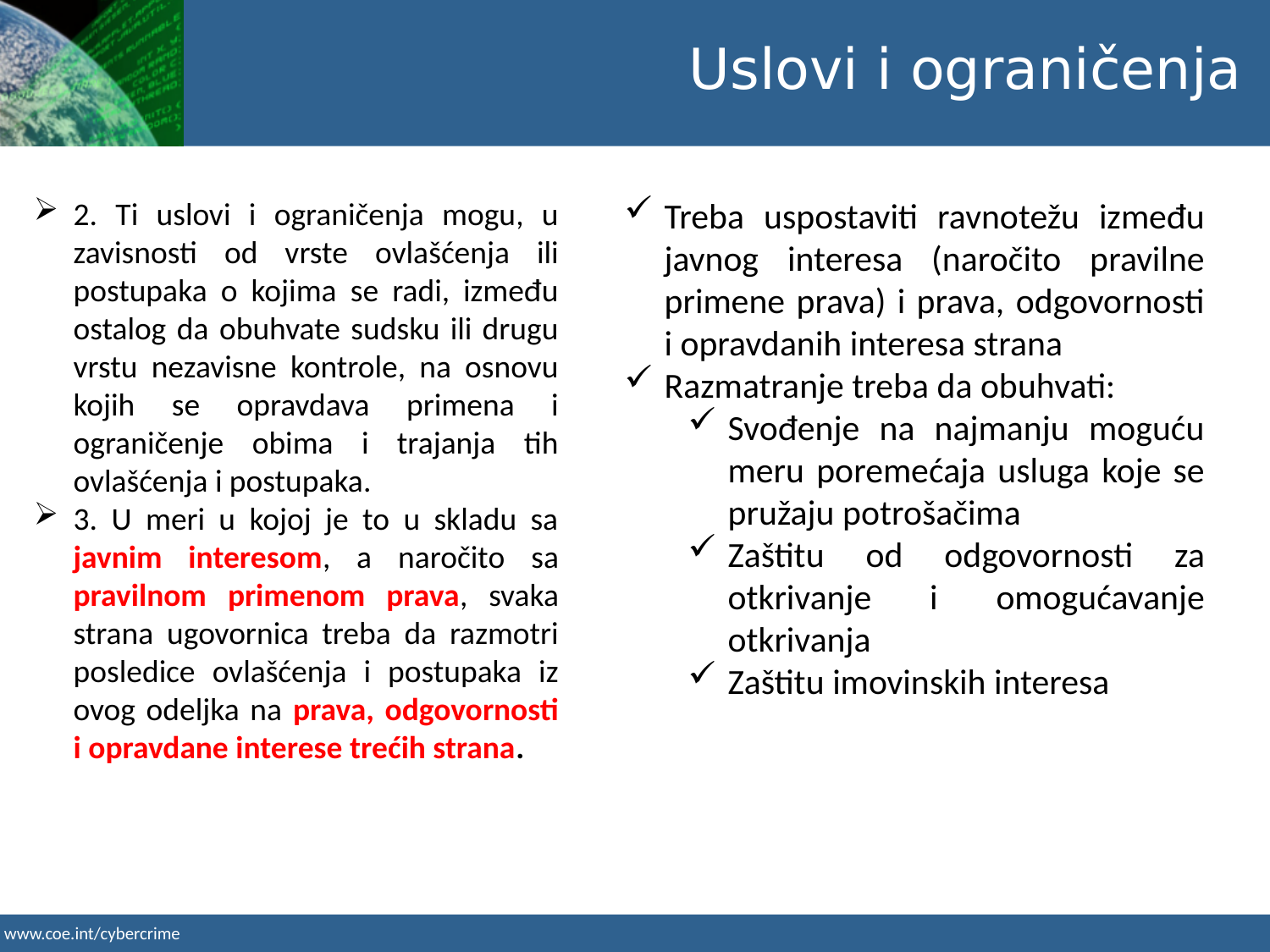

Uslovi i ograničenja
2. Ti uslovi i ograničenja mogu, u zavisnosti od vrste ovlašćenja ili postupaka o kojima se radi, između ostalog da obuhvate sudsku ili drugu vrstu nezavisne kontrole, na osnovu kojih se opravdava primena i ograničenje obima i trajanja tih ovlašćenja i postupaka.
3. U meri u kojoj je to u skladu sa javnim interesom, a naročito sa pravilnom primenom prava, svaka strana ugovornica treba da razmotri posledice ovlašćenja i postupaka iz ovog odeljka na prava, odgovornosti i opravdane interese trećih strana.
Treba uspostaviti ravnotežu između javnog interesa (naročito pravilne primene prava) i prava, odgovornosti i opravdanih interesa strana
Razmatranje treba da obuhvati:
Svođenje na najmanju moguću meru poremećaja usluga koje se pružaju potrošačima
Zaštitu od odgovornosti za otkrivanje i omogućavanje otkrivanja
Zaštitu imovinskih interesa